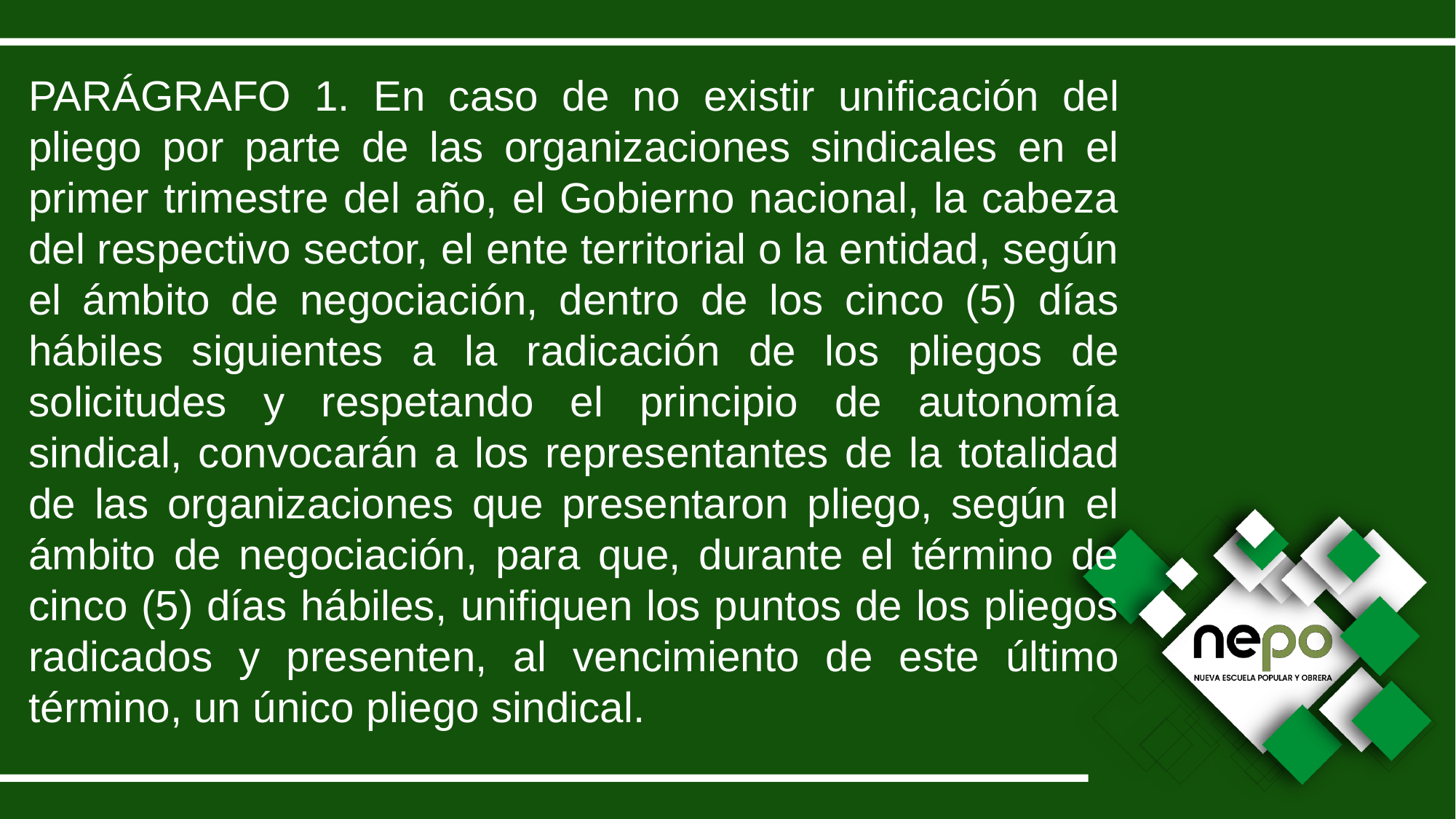

PARÁGRAFO 1. En caso de no existir unificación del pliego por parte de las organizaciones sindicales en el primer trimestre del año, el Gobierno nacional, la cabeza del respectivo sector, el ente territorial o la entidad, según el ámbito de negociación, dentro de los cinco (5) días hábiles siguientes a la radicación de los pliegos de solicitudes y respetando el principio de autonomía sindical, convocarán a los representantes de la totalidad de las organizaciones que presentaron pliego, según el ámbito de negociación, para que, durante el término de cinco (5) días hábiles, unifiquen los puntos de los pliegos radicados y presenten, al vencimiento de este último término, un único pliego sindical.